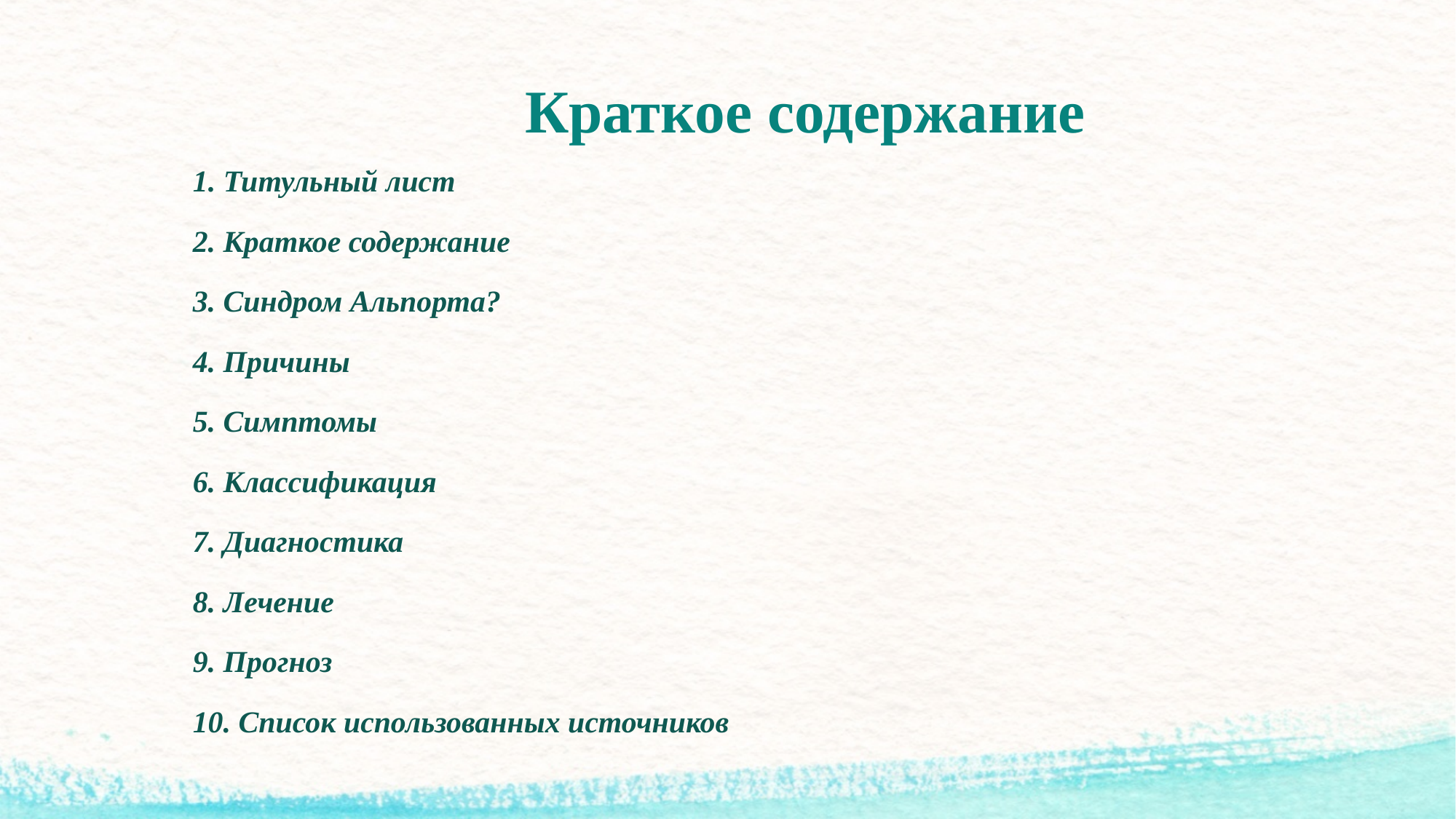

# Краткое содержание
1. Титульный лист
2. Краткое содержание
3. Синдром Альпорта?
4. Причины
5. Симптомы
6. Классификация
7. Диагностика
8. Лечение
9. Прогноз
10. Список использованных источников